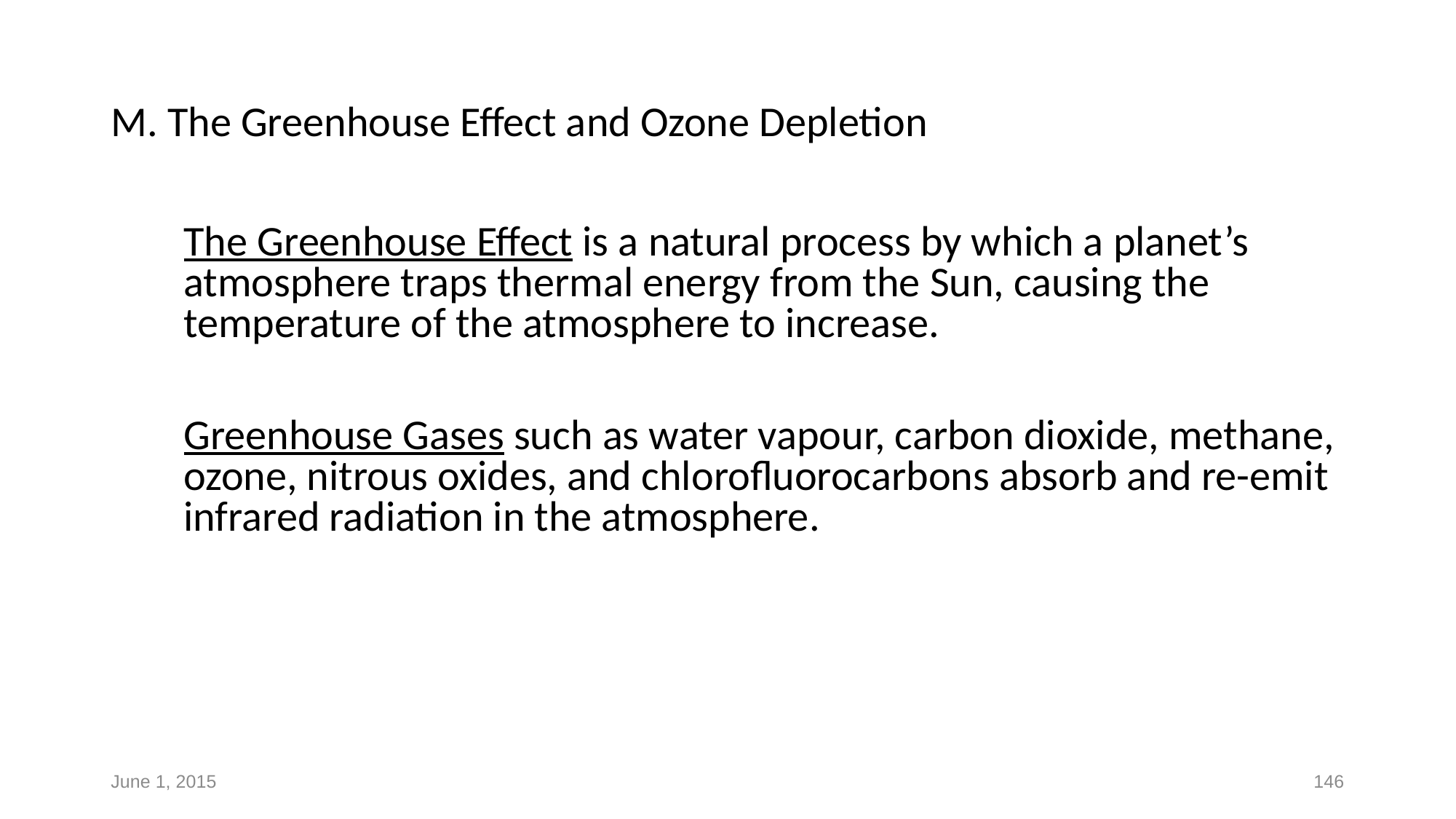

# M. The Greenhouse Effect and Ozone Depletion
	The Greenhouse Effect is a natural process by which a planet’s atmosphere traps thermal energy from the Sun, causing the temperature of the atmosphere to increase.

	Greenhouse Gases such as water vapour, carbon dioxide, methane, ozone, nitrous oxides, and chlorofluorocarbons absorb and re-emit infrared radiation in the atmosphere.

June 1, 2015
146